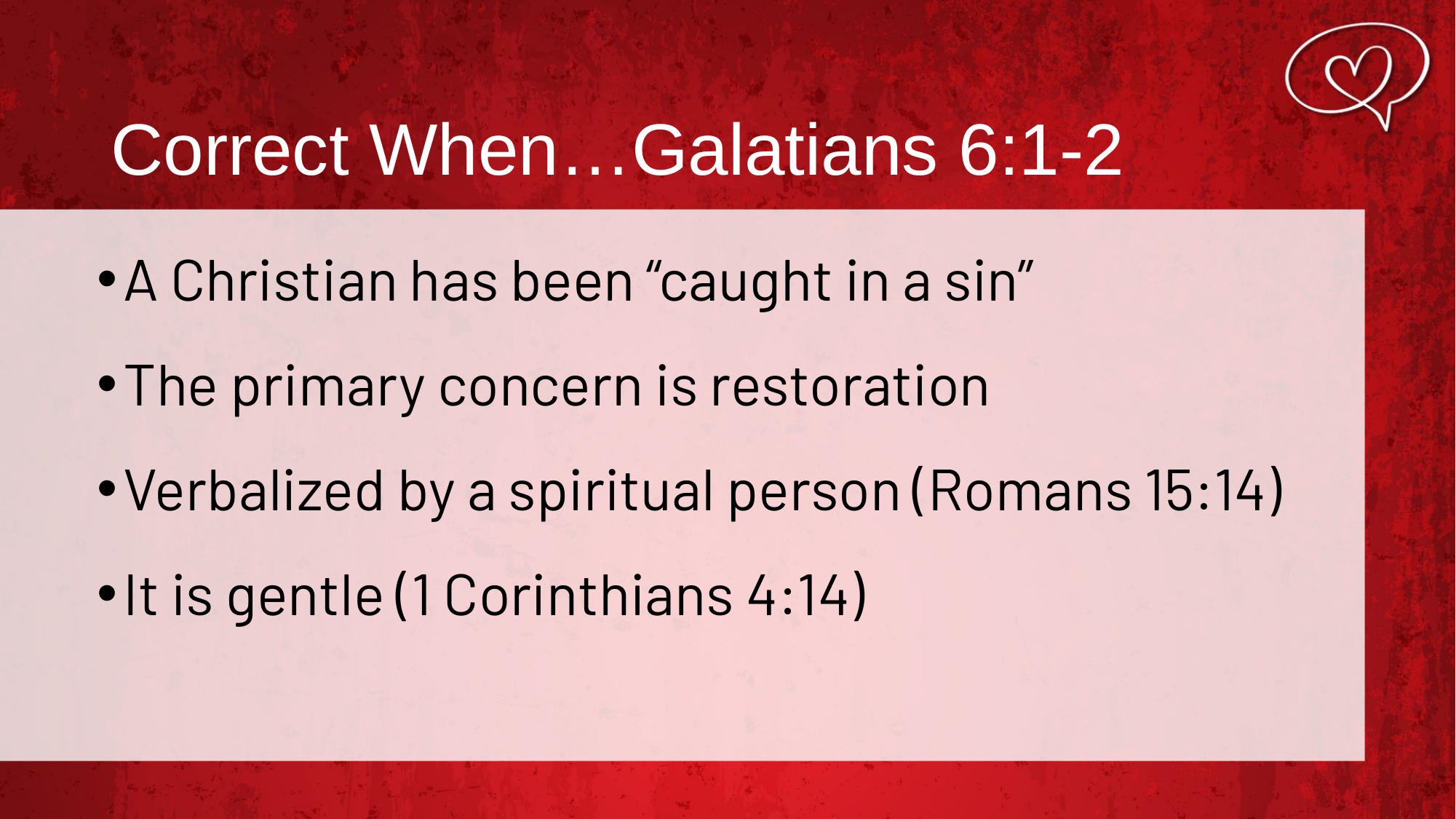

# Correct When…Galatians 6:1-2
A Christian has been “caught in a sin”
The primary concern is restoration
Verbalized by a spiritual person (Romans 15:14)
It is gentle (1 Corinthians 4:14)